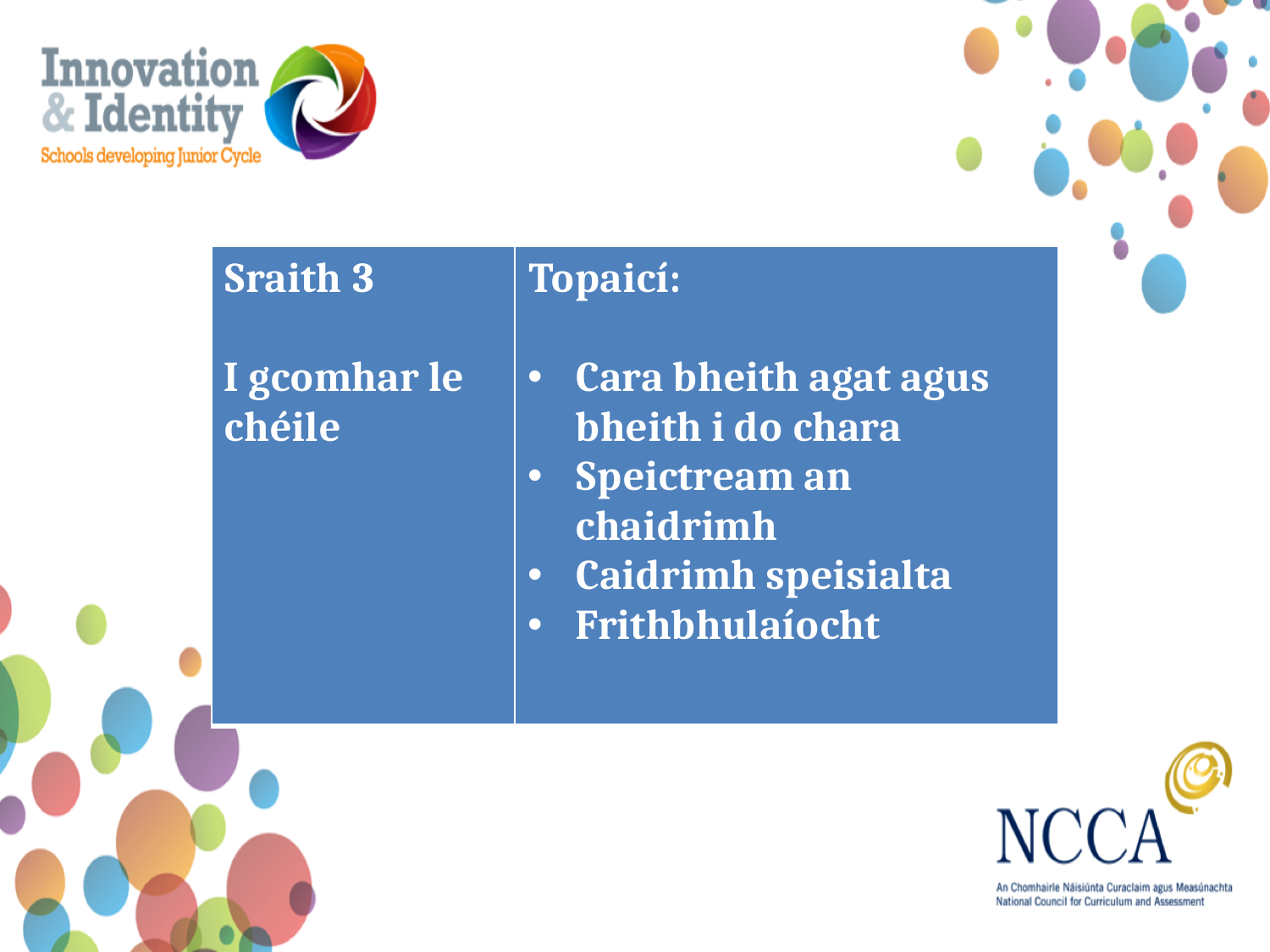

| Sraith 3 I gcomhar le chéile | Topaicí: Cara bheith agat agus bheith i do chara Speictream an chaidrimh Caidrimh speisialta Frithbhulaíocht |
| --- | --- |